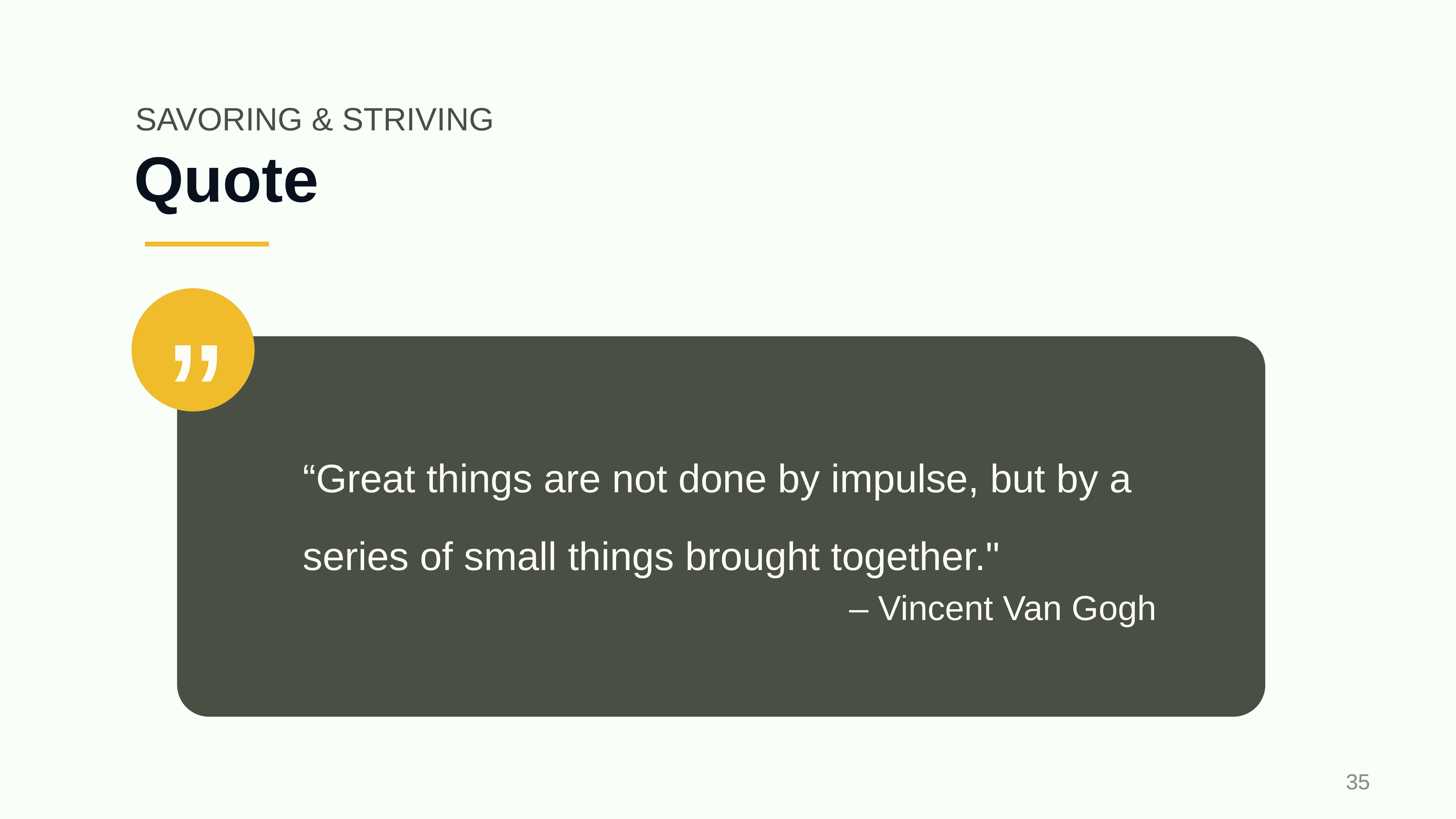

SAVORING & STRIVING
# Quote

”

“Great things are not done by impulse, but by a series of small things brought together."
– Vincent Van Gogh
35